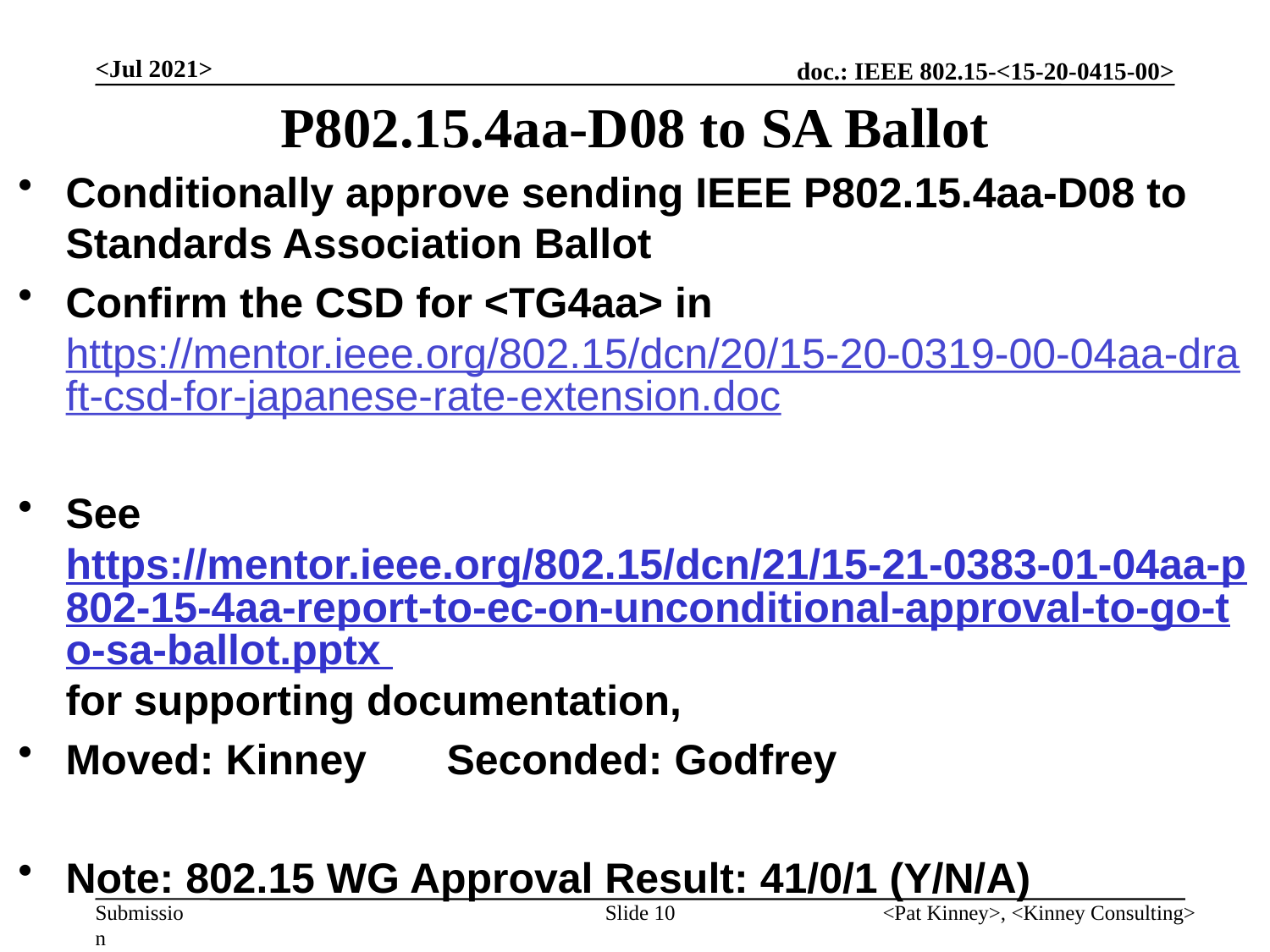

<Jul 2021>

# P802.15.4aa-D08 to SA Ballot
Conditionally approve sending IEEE P802.15.4aa-D08 to Standards Association Ballot
Confirm the CSD for <TG4aa> in https://mentor.ieee.org/802.15/dcn/20/15-20-0319-00-04aa-draft-csd-for-japanese-rate-extension.doc

See https://mentor.ieee.org/802.15/dcn/21/15-21-0383-01-04aa-p802-15-4aa-report-to-ec-on-unconditional-approval-to-go-to-sa-ballot.pptx for supporting documentation,
Moved: Kinney	Seconded: Godfrey

Note: 802.15 WG Approval Result: 41/0/1 (Y/N/A)
Slide 10
<Pat Kinney>, <Kinney Consulting>